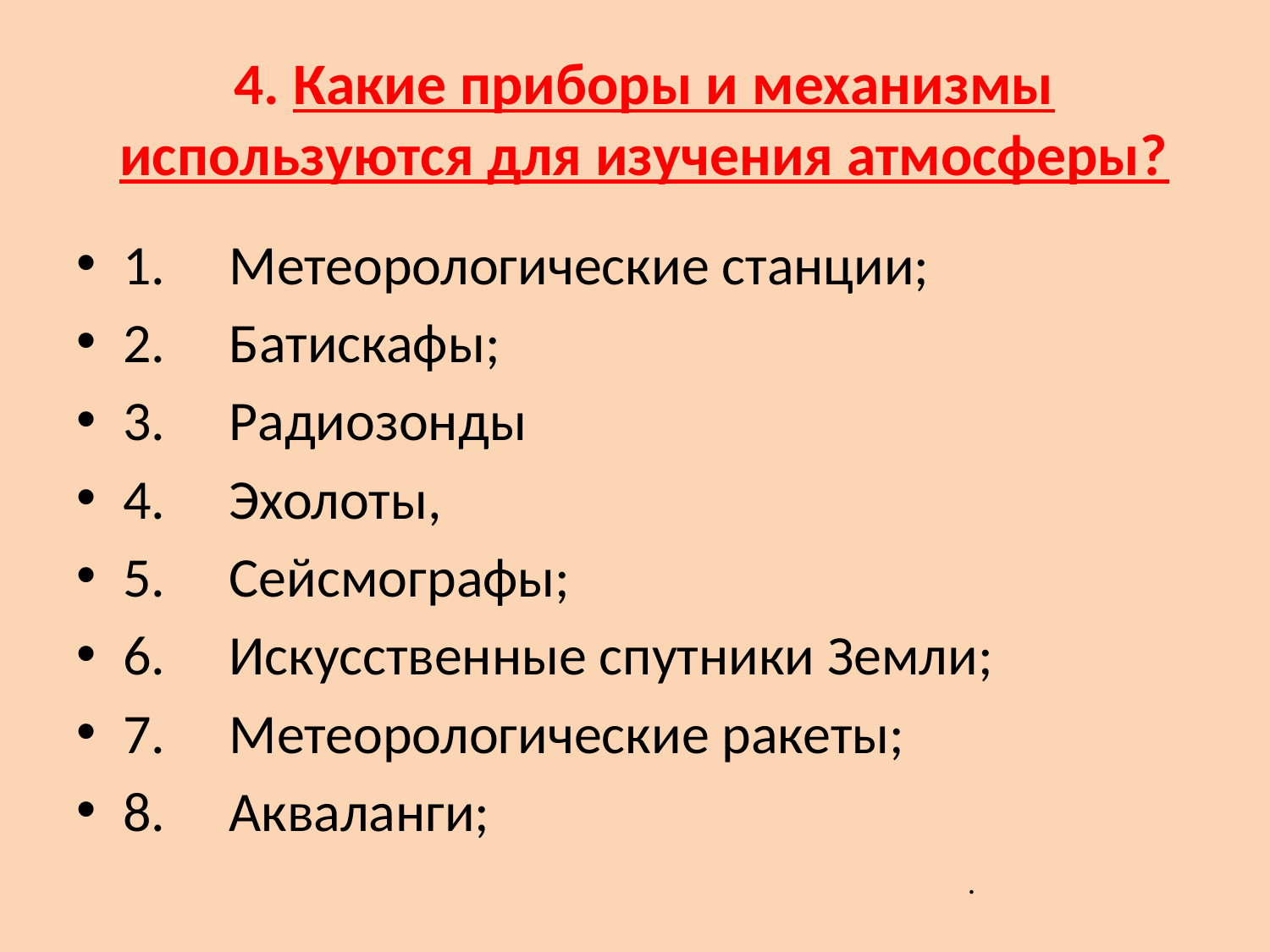

# 4. Какие приборы и механизмы используются для изучения атмосферы?
1.     Метеорологические станции;
2.     Батискафы;
3.     Радиозонды
4.     Эхолоты,
5.     Сейсмографы;
6.     Искусственные спутники Земли;
7.     Метеорологические ракеты;
8.     Акваланги;

.